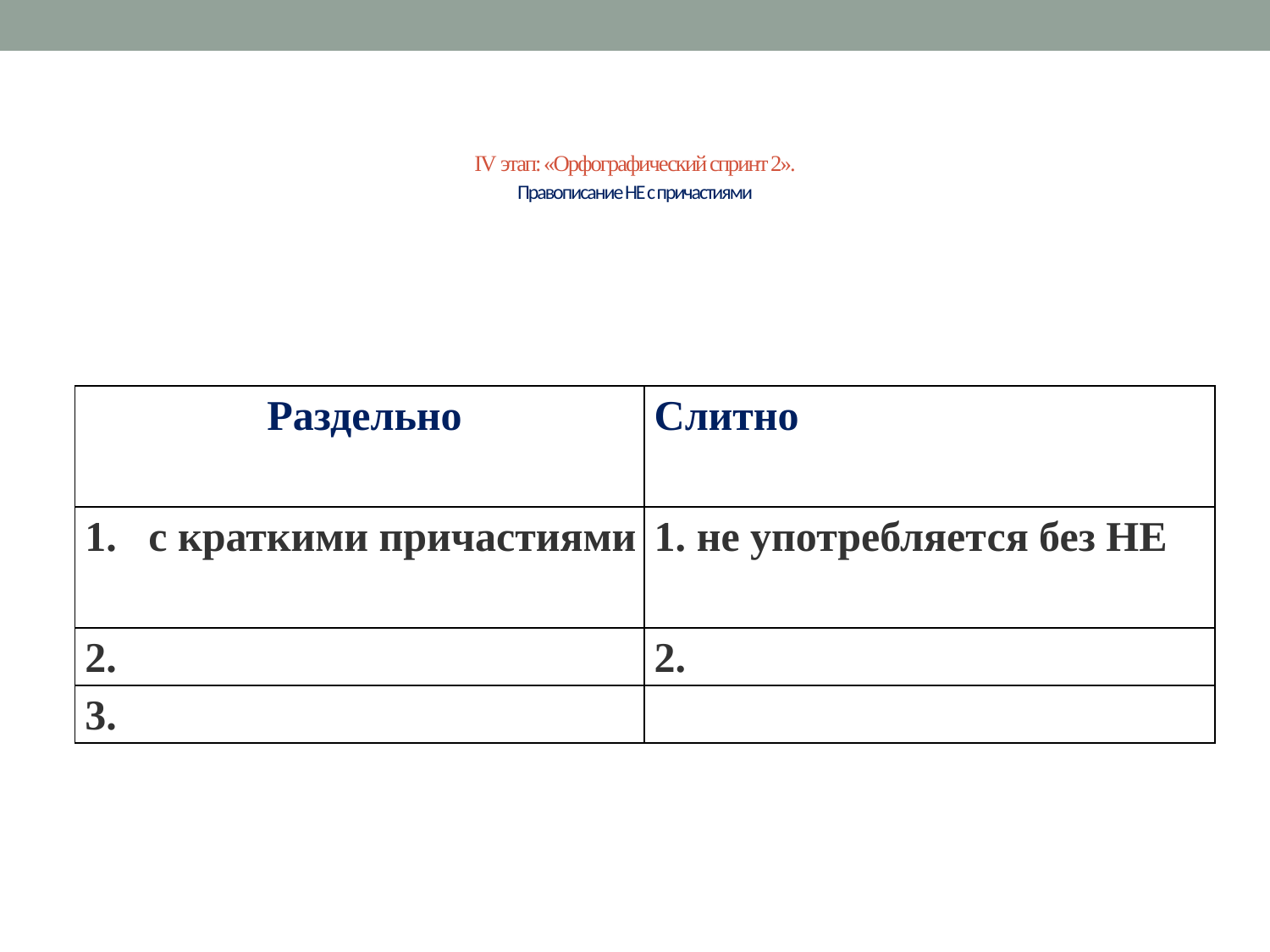

# IV этап: «Орфографический спринт 2». Правописание НЕ с причастиями
| Раздельно | Слитно |
| --- | --- |
| с краткими причастиями | 1. не употребляется без НЕ |
| 2. | 2. |
| 3. |  |